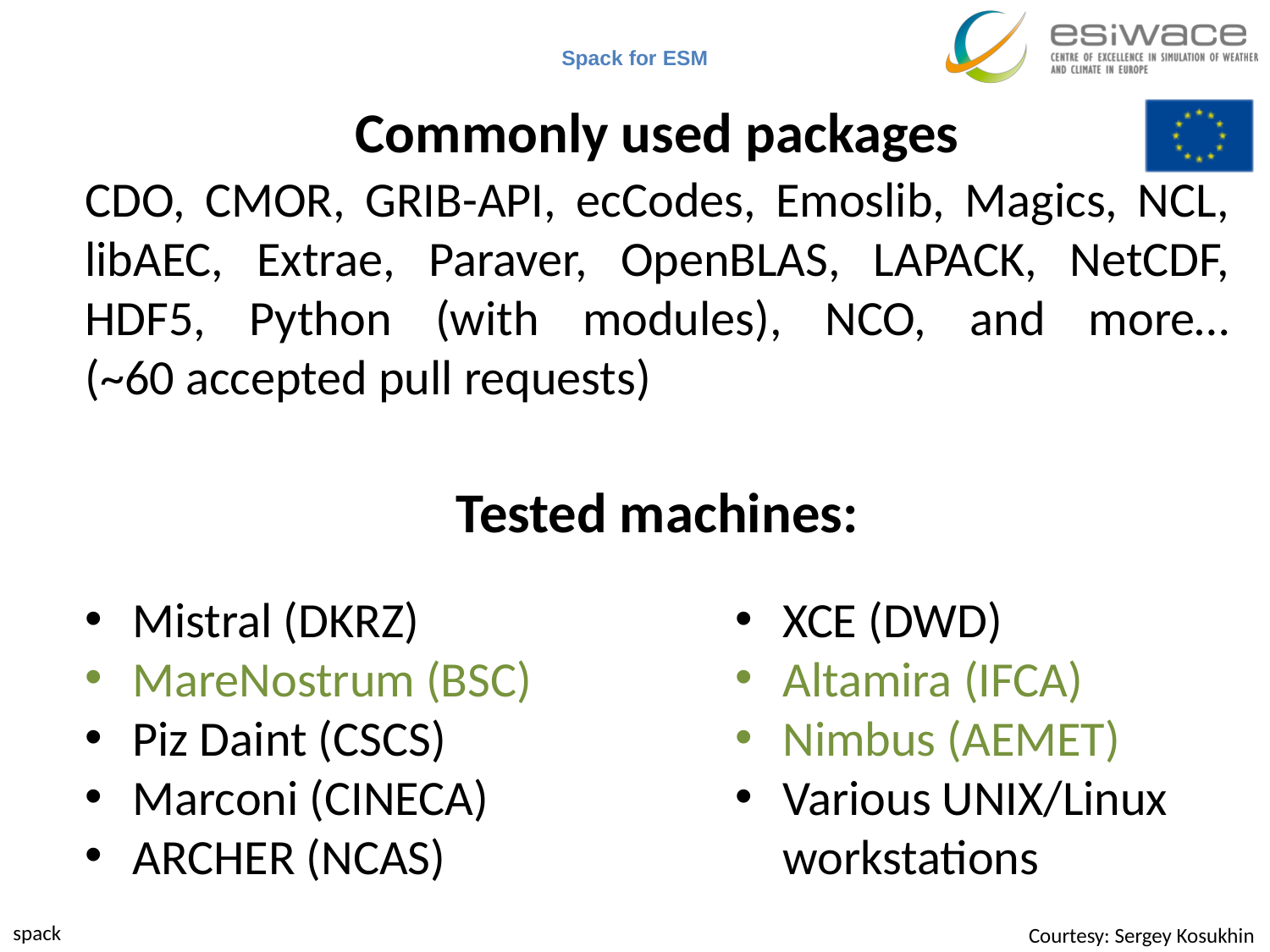

# Spack for ESM
Commonly used packages
CDO, CMOR, GRIB-API, ecCodes, Emoslib, Magics, NCL, libAEC, Extrae, Paraver, OpenBLAS, LAPACK, NetCDF, HDF5, Python (with modules), NCO, and more…
(~60 accepted pull requests)
Tested machines:
Mistral (DKRZ)
MareNostrum (BSC)
Piz Daint (CSCS)
Marconi (CINECA)
ARCHER (NCAS)
XCE (DWD)
Altamira (IFCA)
Nimbus (AEMET)
Various UNIX/Linux workstations
spack
Courtesy: Sergey Kosukhin